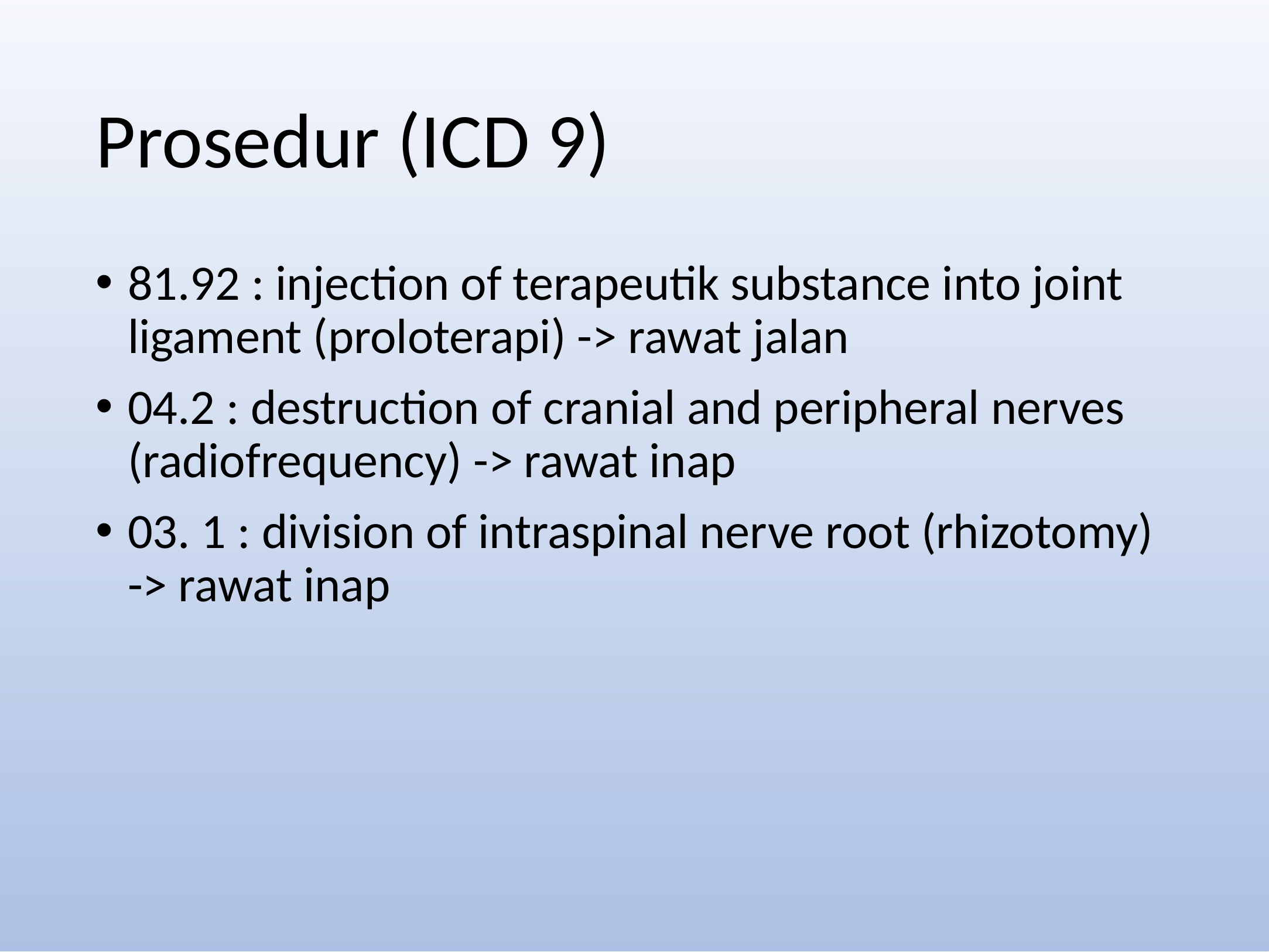

# Prosedur (ICD 9)
81.92 : injection of terapeutik substance into joint ligament (proloterapi) -> rawat jalan
04.2 : destruction of cranial and peripheral nerves (radiofrequency) -> rawat inap
03. 1 : division of intraspinal nerve root (rhizotomy) -> rawat inap